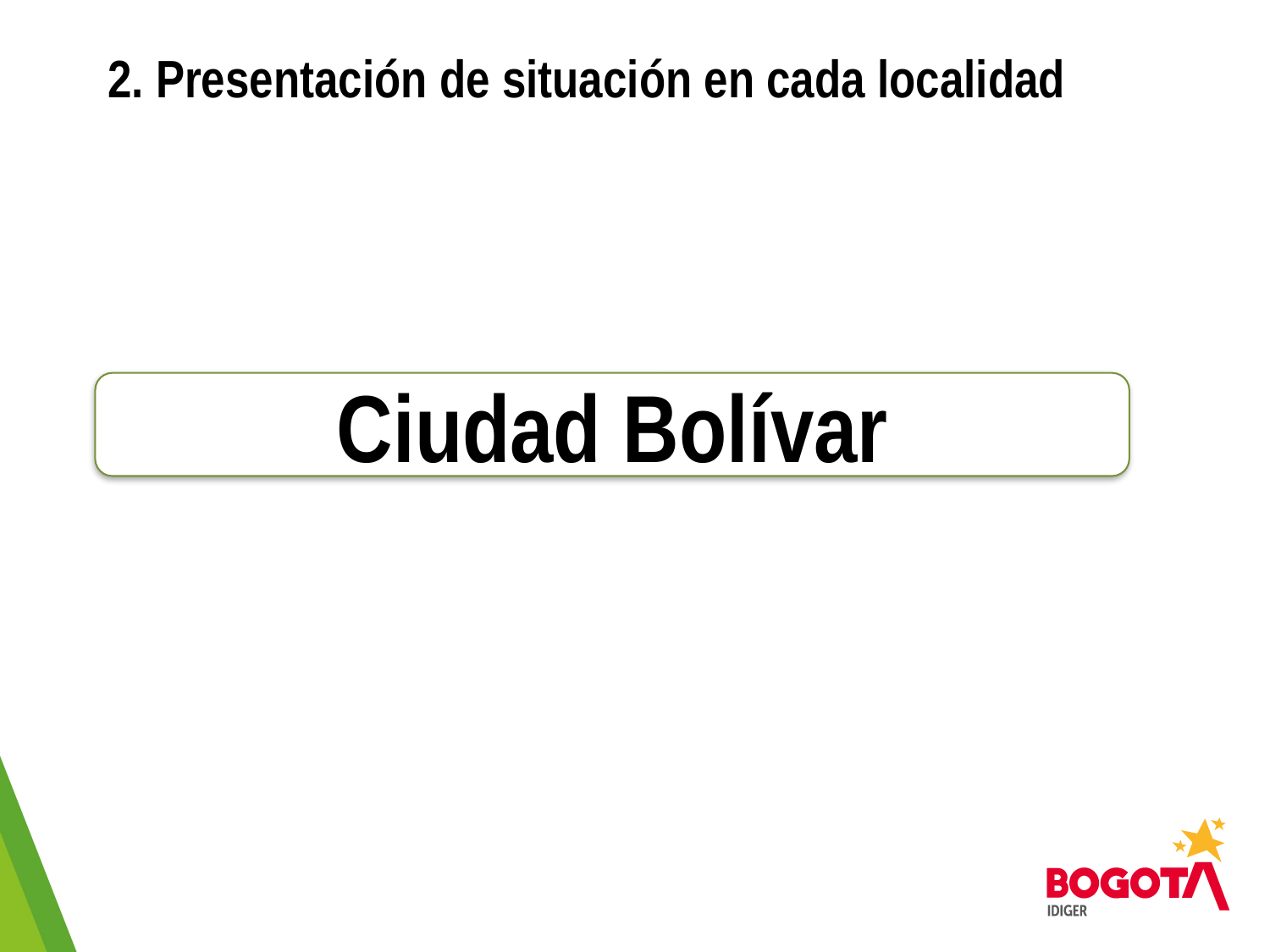

# 2. Presentación de situación en cada localidad
Ciudad Bolívar